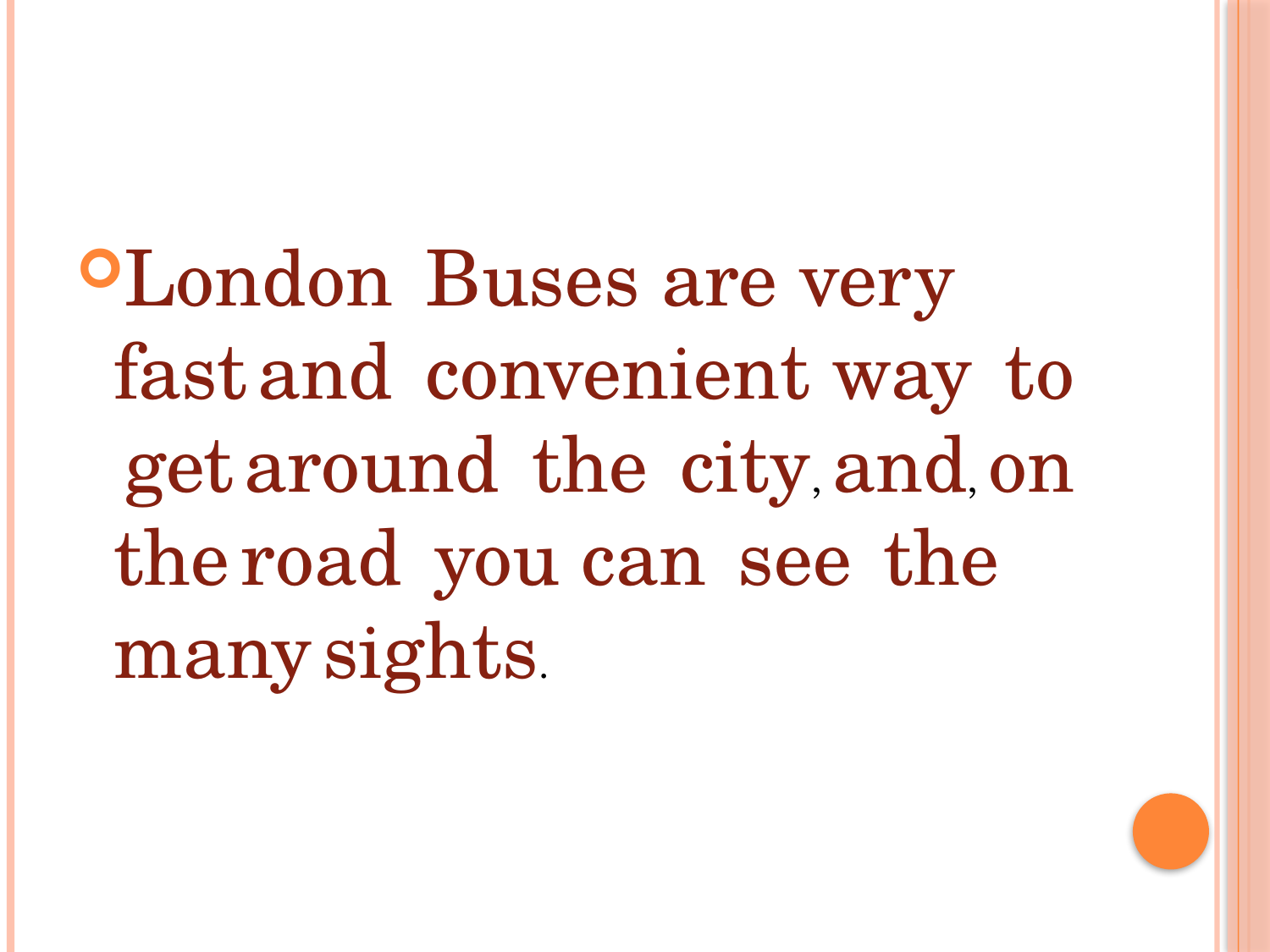

London  Buses  are  very  fast and  convenient  way  to  get around  the   city, and, on  the road   you  can   see   the  many sights.